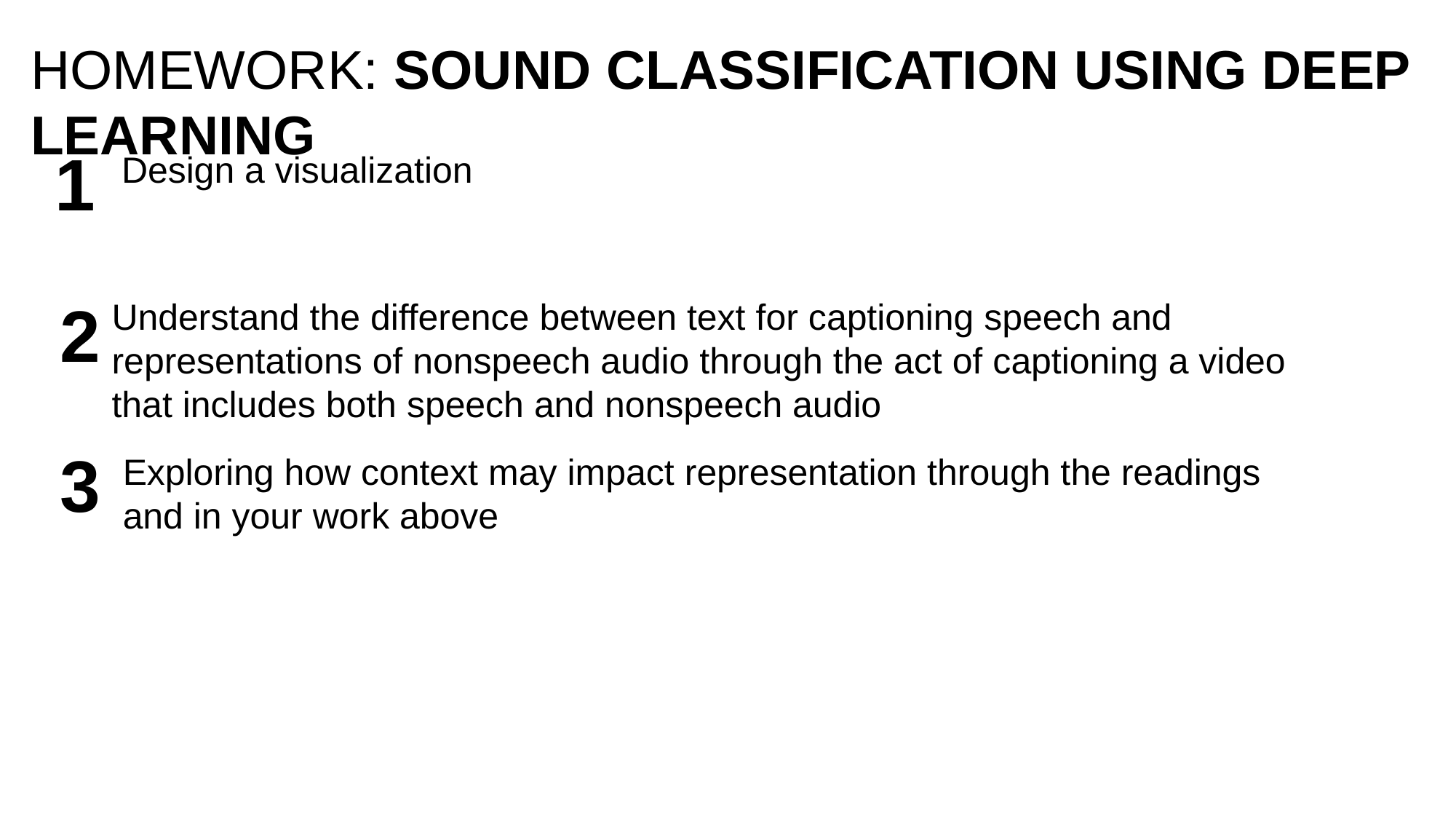

Homework: Sound Classification Using Deep Learning
1
Design a visualization
2
Understand the difference between text for captioning speech and representations of nonspeech audio through the act of captioning a video that includes both speech and nonspeech audio
3
Exploring how context may impact representation through the readings and in your work above